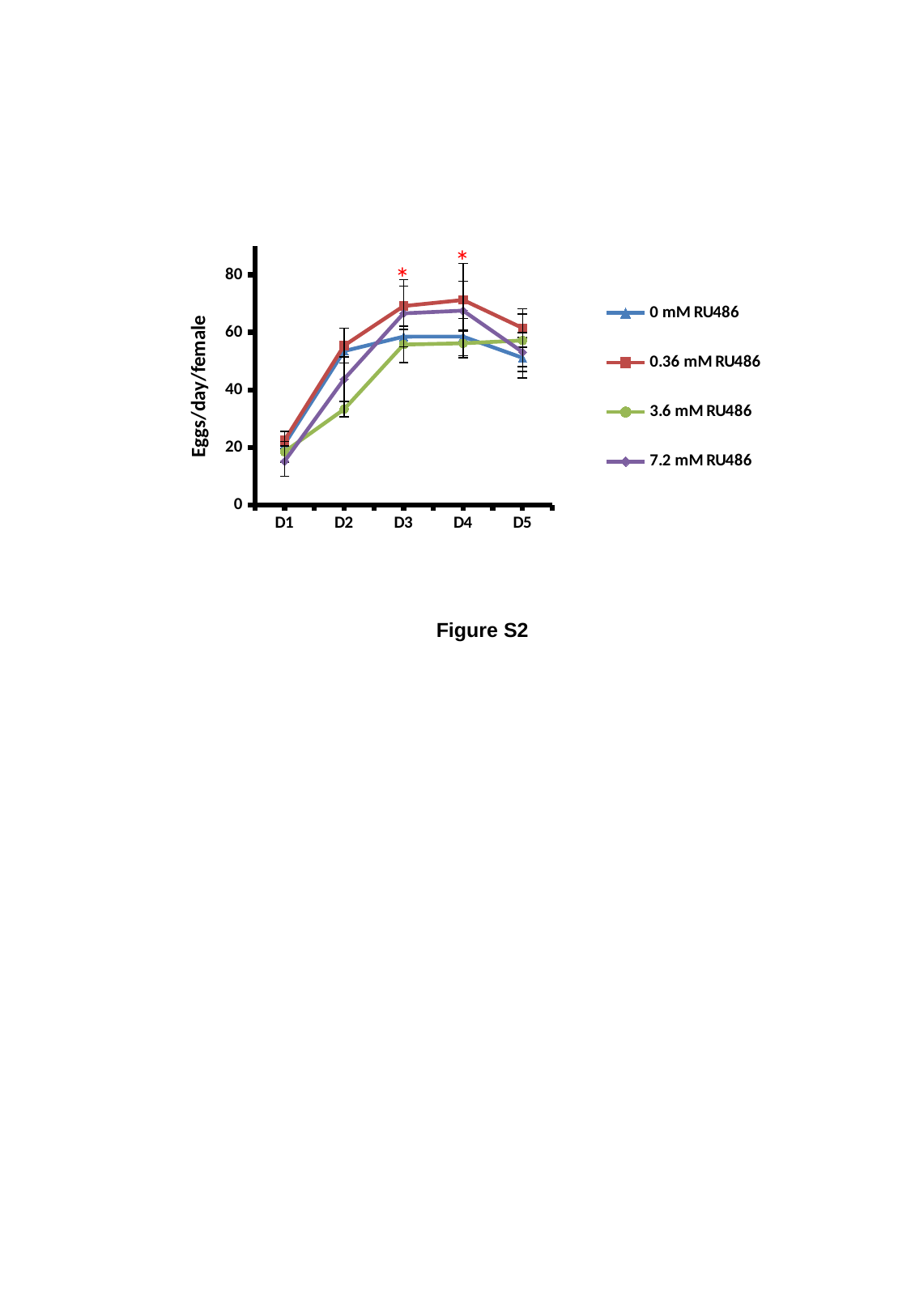

### Chart

| Category | 0 mM RU486 | 0.36 mM RU486 | 3.6 mM RU486  | 7.2 mM RU486 |
|---|---|---|---|---|
| D1 | 21.1625 | 22.487499999999997 | 18.5 | 15.2 |
| D2 | 53.50000000000001 | 55.387499999999996 | 33.25 | 43.75 |
| D3 | 58.5125 | 69.15 | 55.75 | 66.6 |
| D4 | 58.525000000000006 | 71.25 | 56.199999999999996 | 67.55000000000001 |
| D5 | 51.150000000000006 | 61.5 | 57.175000000000004 | 53.15 |
*
*
Eggs/day/female
Figure S2